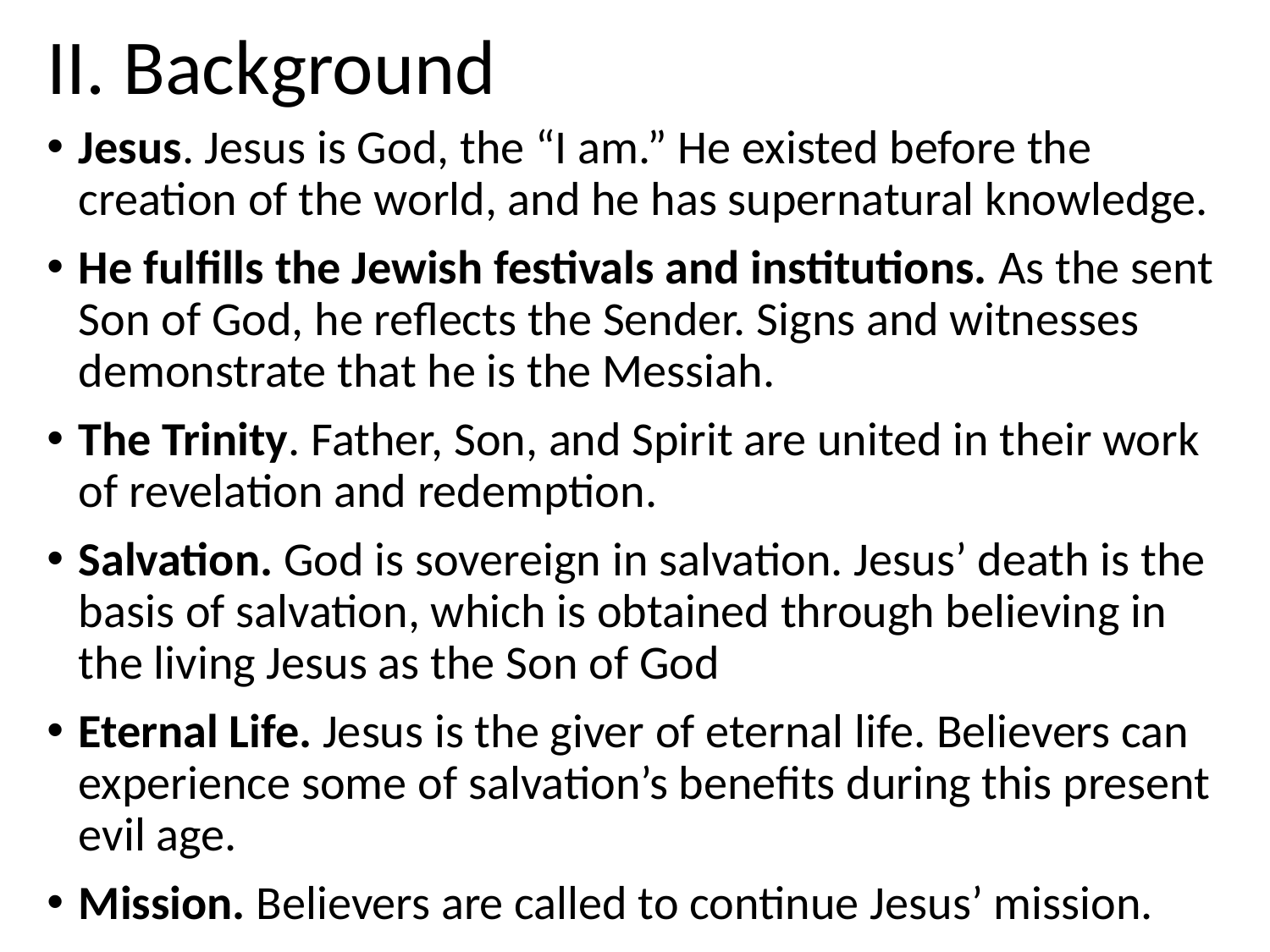

# II. Background
Jesus. Jesus is God, the “I am.” He existed before the creation of the world, and he has supernatural knowledge.
He fulfills the Jewish festivals and institutions. As the sent Son of God, he reflects the Sender. Signs and witnesses demonstrate that he is the Messiah.
The Trinity. Father, Son, and Spirit are united in their work of revelation and redemption.
Salvation. God is sovereign in salvation. Jesus’ death is the basis of salvation, which is obtained through believing in the living Jesus as the Son of God
Eternal Life. Jesus is the giver of eternal life. Believers can experience some of salvation’s benefits during this present evil age.
Mission. Believers are called to continue Jesus’ mission.